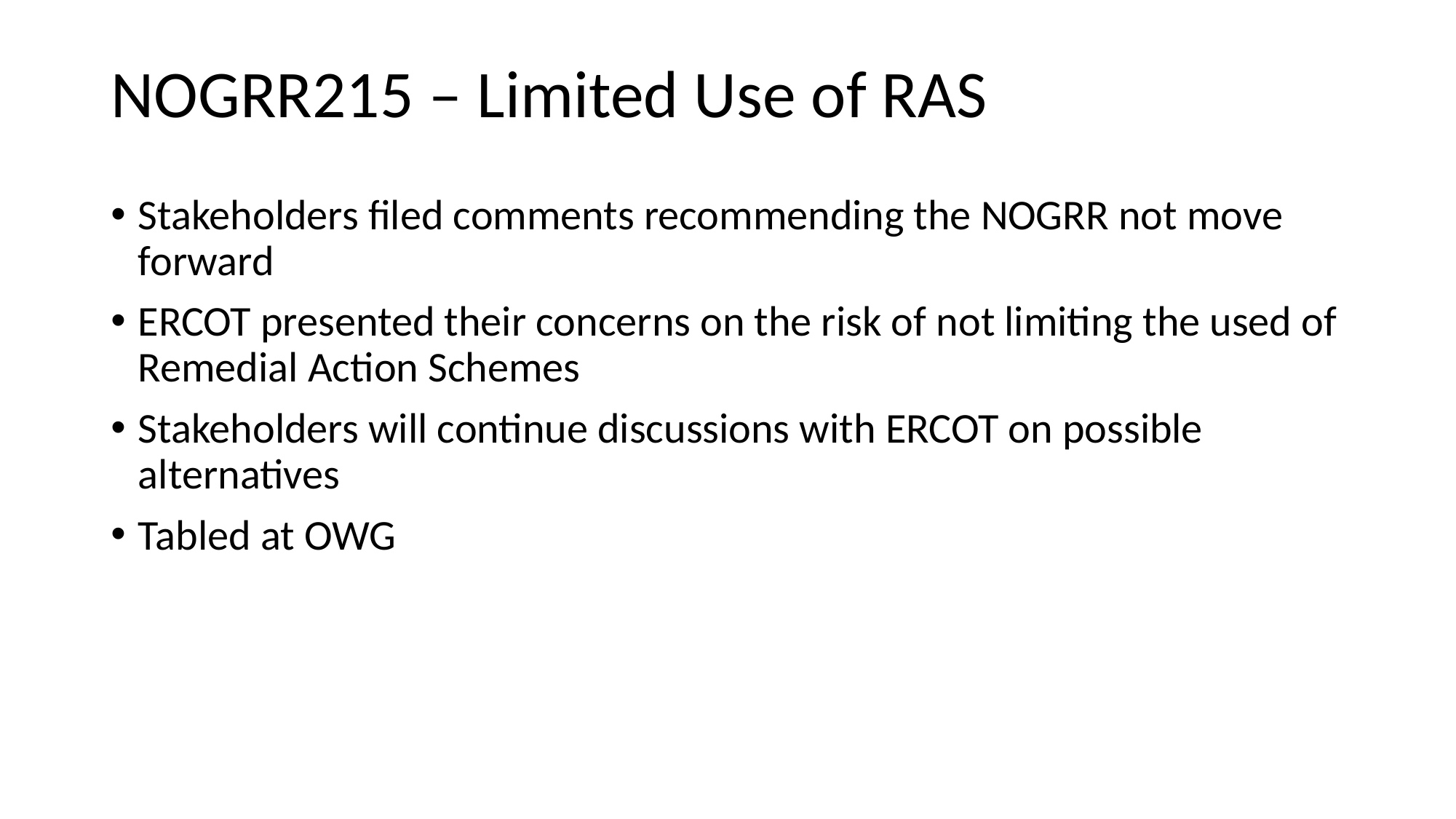

# NOGRR215 – Limited Use of RAS
Stakeholders filed comments recommending the NOGRR not move forward
ERCOT presented their concerns on the risk of not limiting the used of Remedial Action Schemes
Stakeholders will continue discussions with ERCOT on possible alternatives
Tabled at OWG